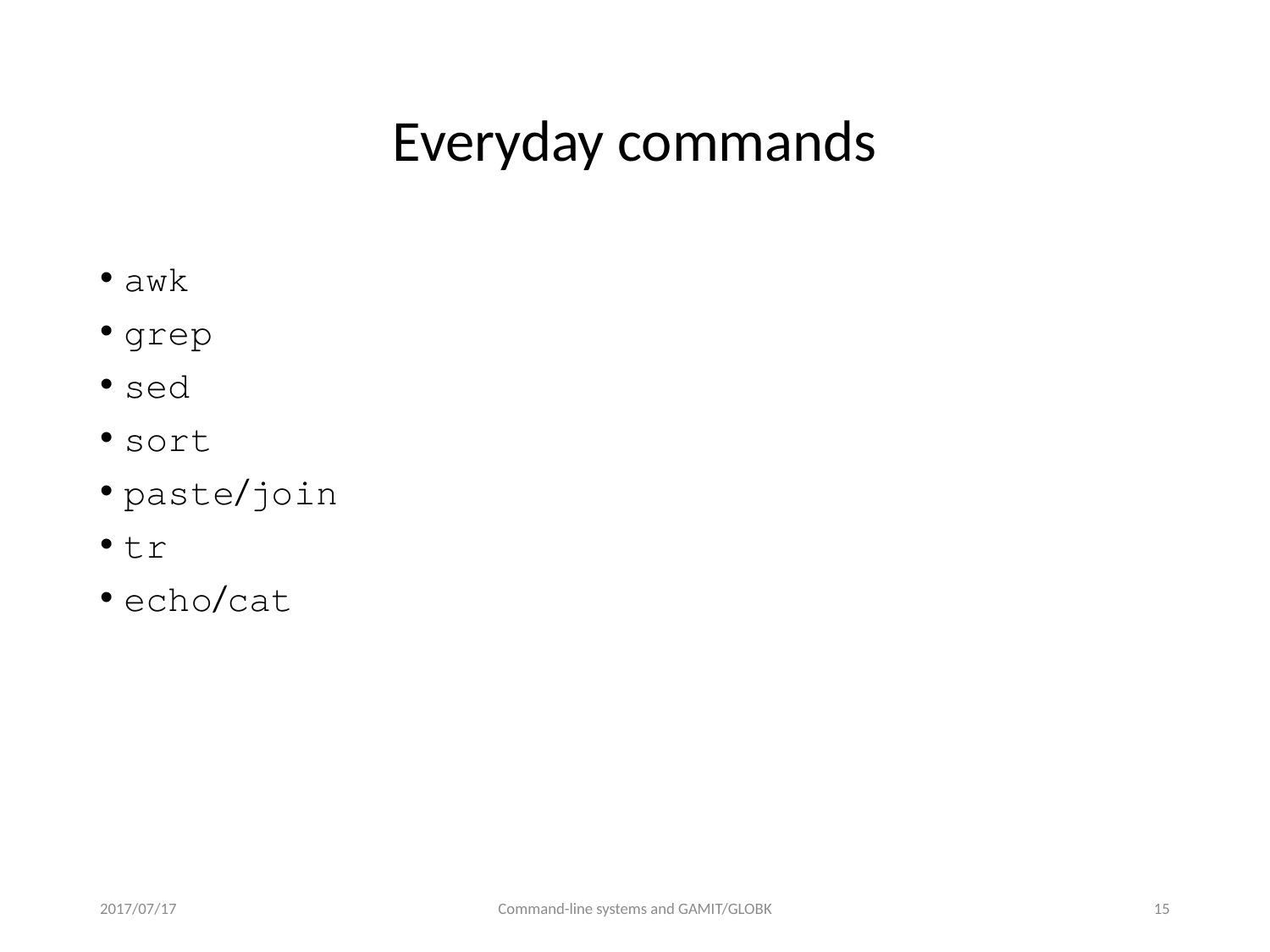

# Everyday commands
awk
grep
sed
sort
paste/join
tr
echo/cat
2017/07/17
Command-line systems and GAMIT/GLOBK
15